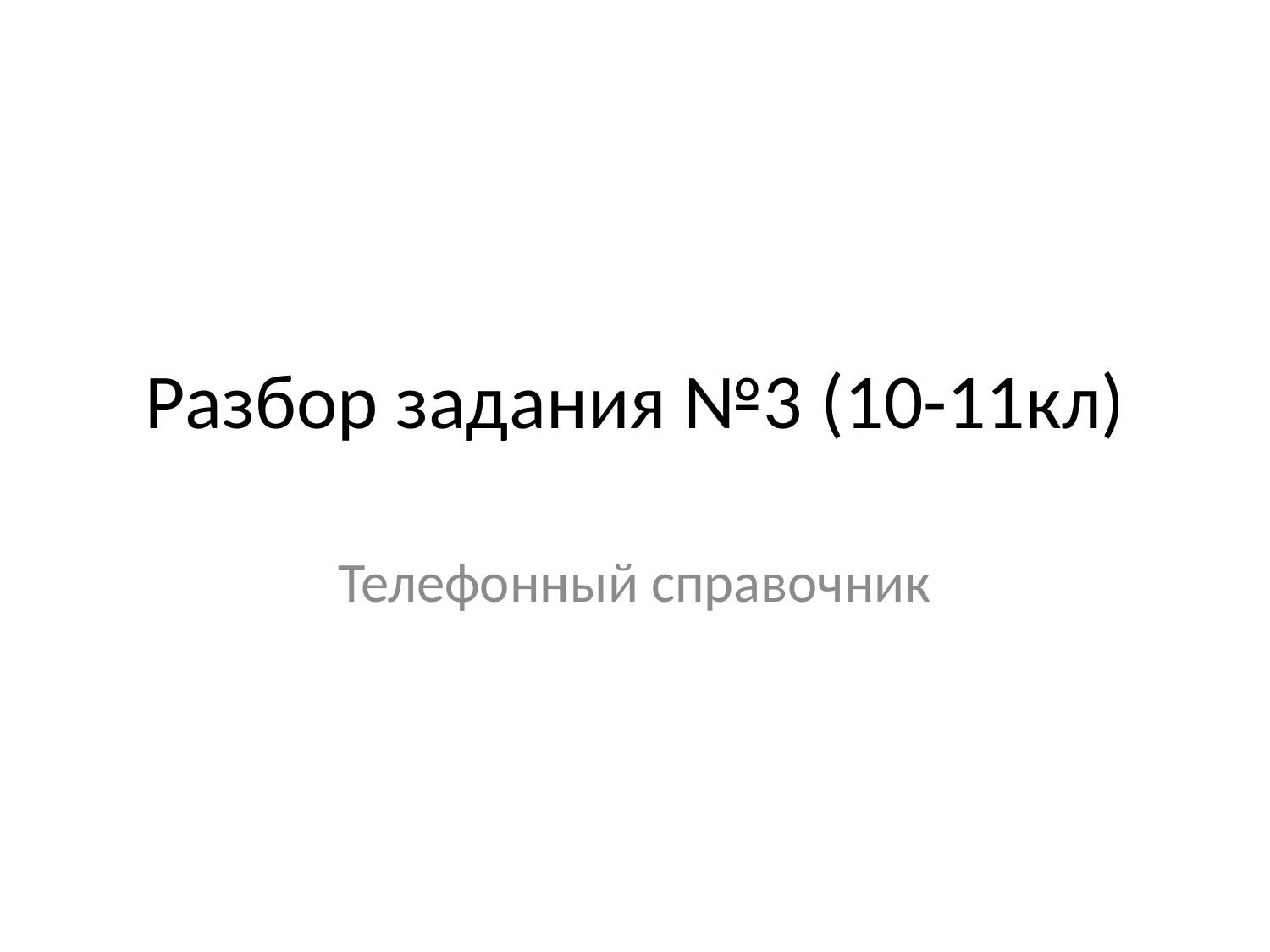

# Разбор задания №3 (10-11кл)
Телефонный справочник